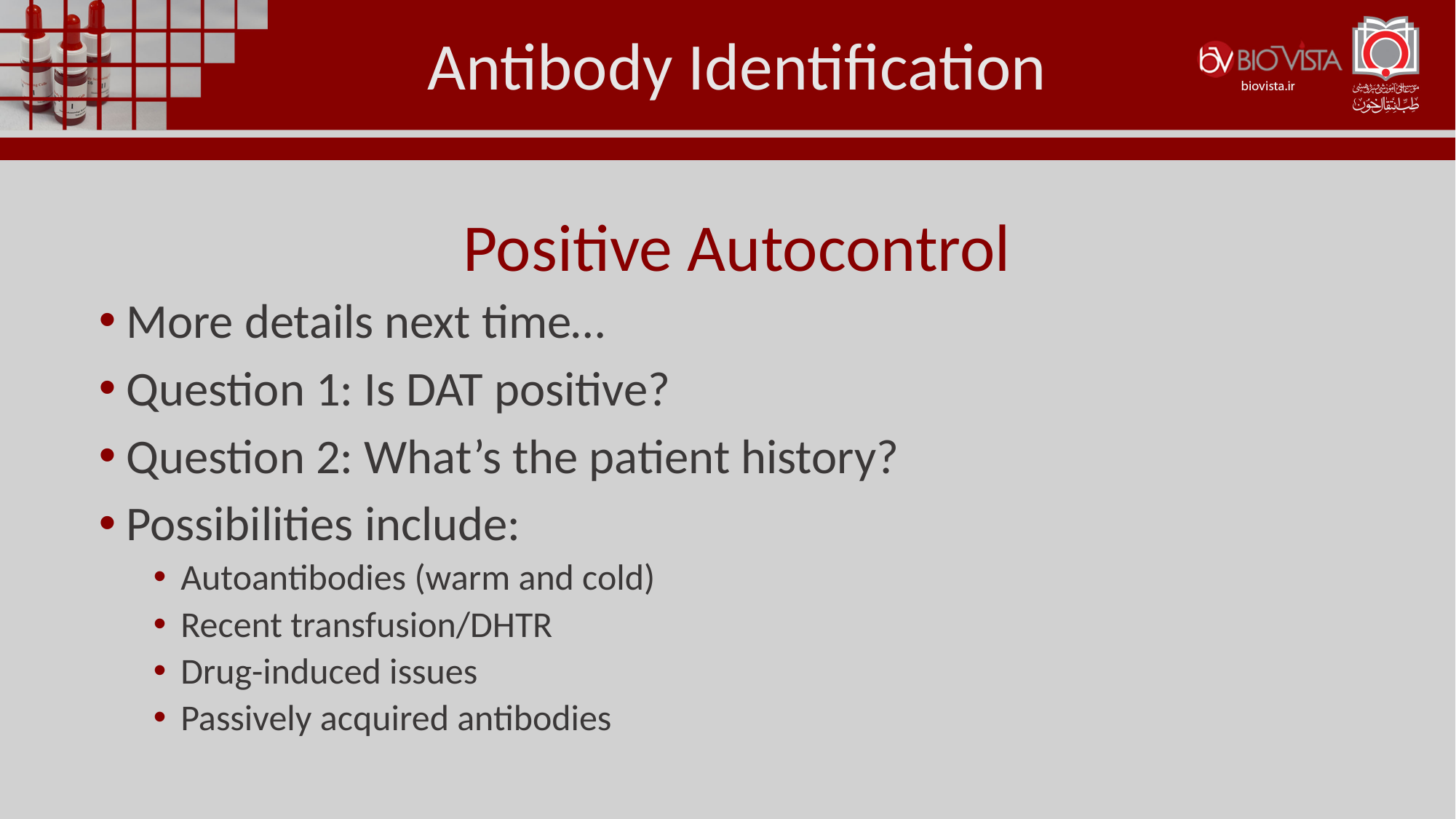

Antibody Identification
Positive Autocontrol
More details next time…
Question 1: Is DAT positive?
Question 2: What’s the patient history?
Possibilities include:
Autoantibodies (warm and cold)
Recent transfusion/DHTR
Drug-induced issues
Passively acquired antibodies